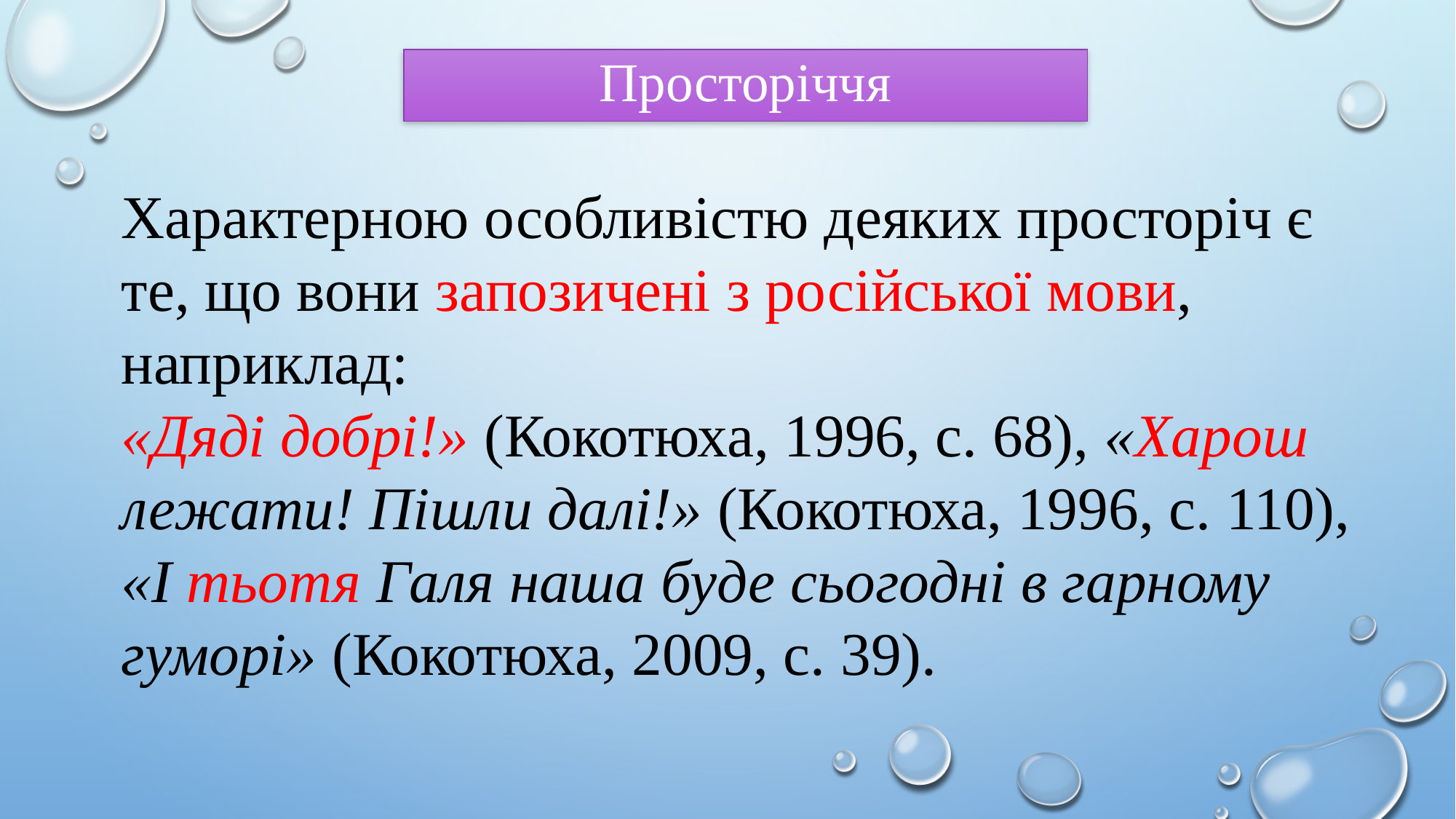

Просторіччя
Характерною особливістю деяких просторіч є те, що вони запозичені з російської мови, наприклад:
«Дяді добрі!» (Кокотюха, 1996, с. 68), «Харош лежати! Пішли далі!» (Кокотюха, 1996, с. 110), «І тьотя Галя наша буде сьогодні в гарному гуморі» (Кокотюха, 2009, с. 39).